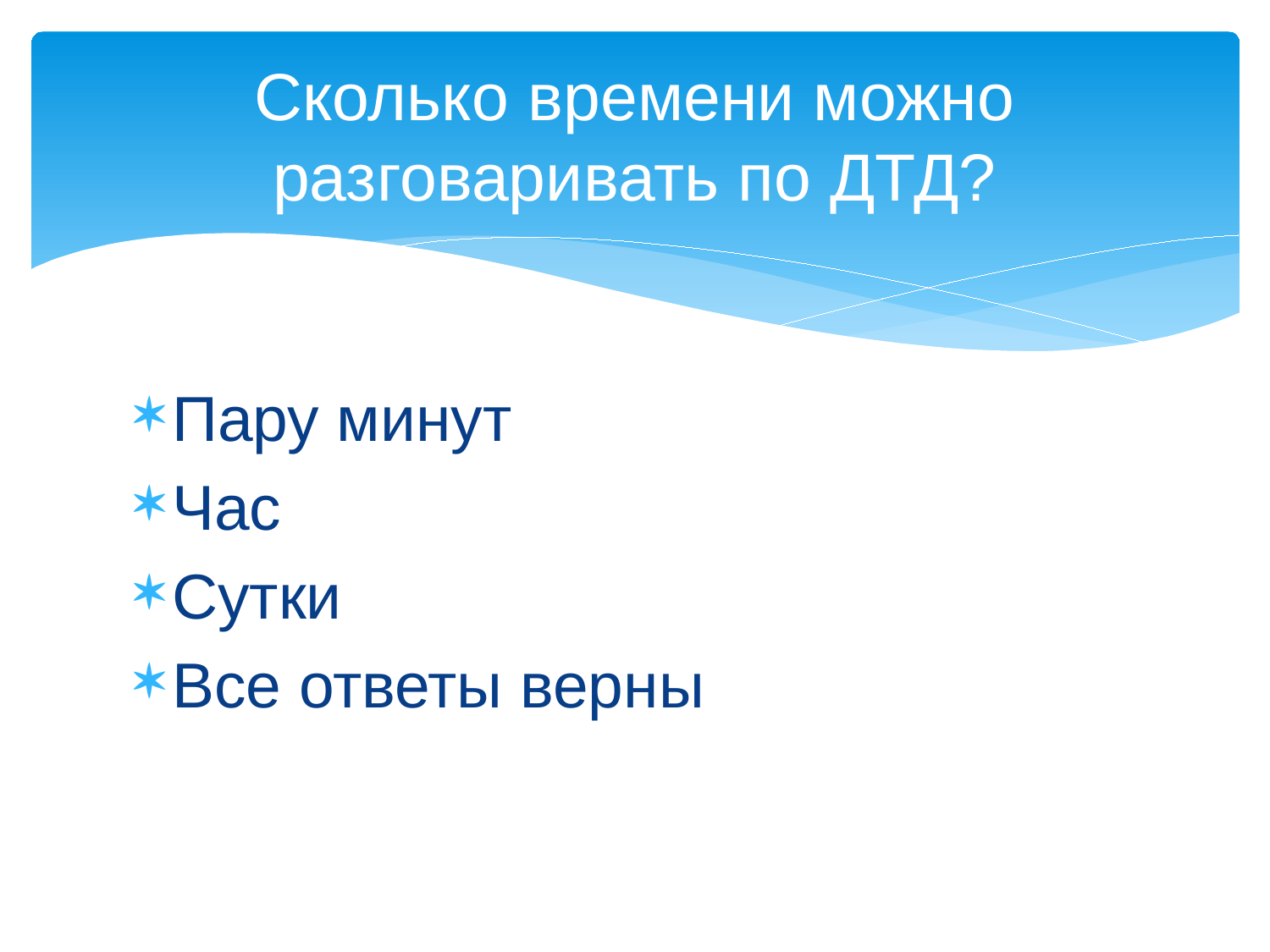

# Сколько времени можно разговаривать по ДТД?
Пару минут
Час
Сутки
Все ответы верны